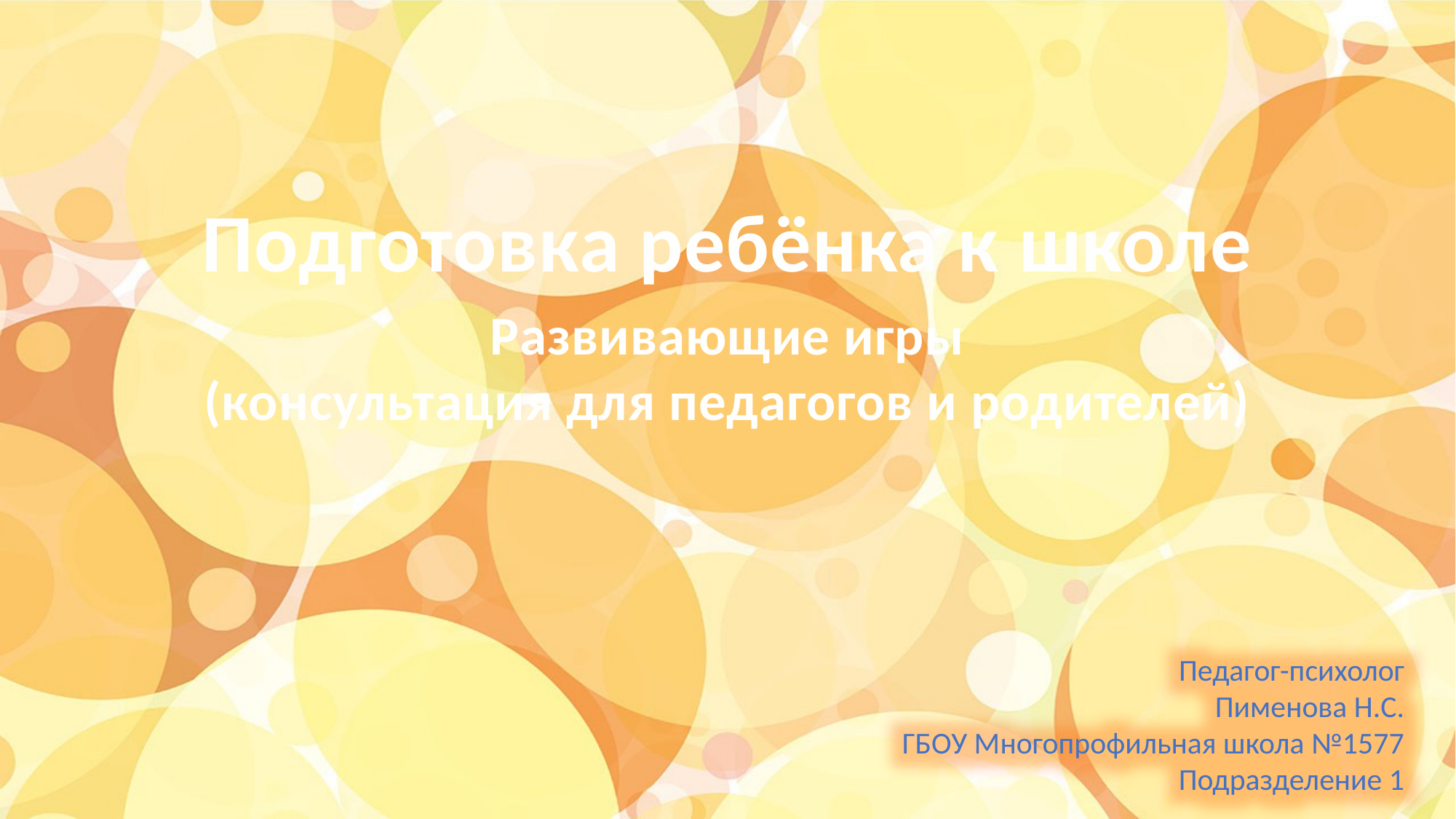

Подготовка ребёнка к школе
Развивающие игры
(консультация для педагогов и родителей)
Педагог-психолог
Пименова Н.С.
ГБОУ Многопрофильная школа №1577
Подразделение 1